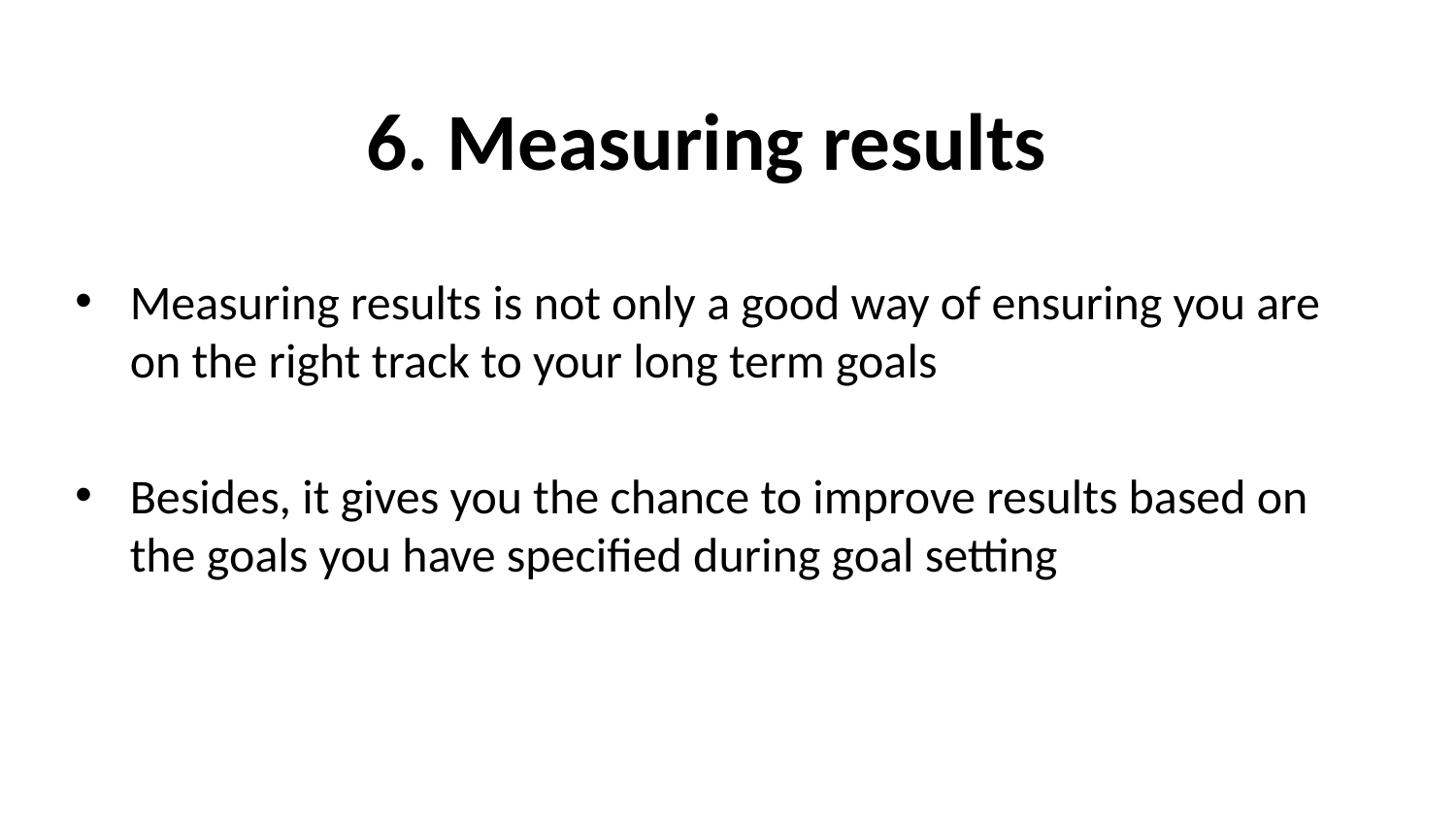

# 6. Measuring results
Measuring results is not only a good way of ensuring you are on the right track to your long term goals

Besides, it gives you the chance to improve results based on the goals you have specified during goal setting